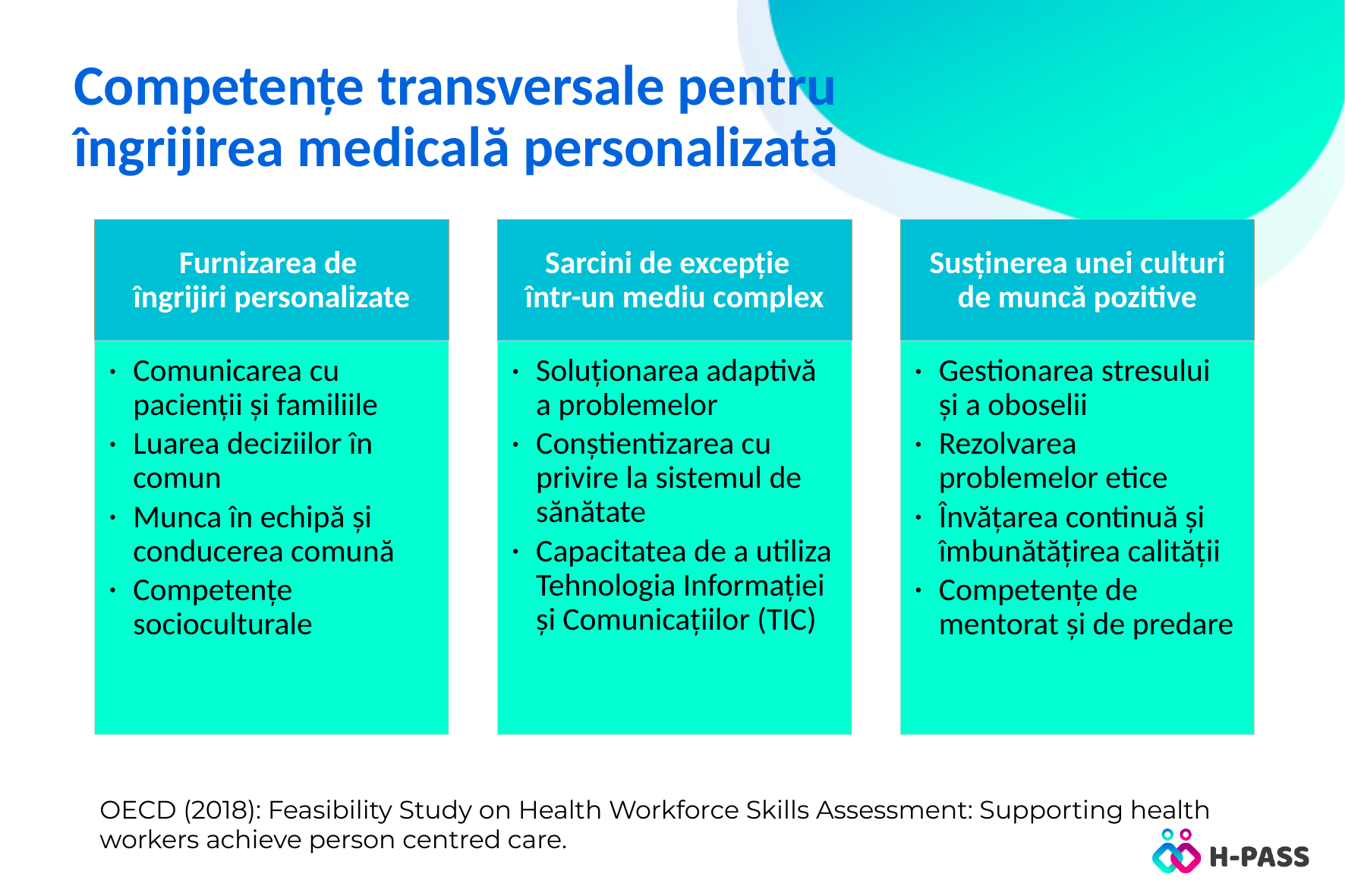

# Competențe transversale pentru                  îngrijirea medicală personalizată

Furnizarea de
îngrijiri personalizate

Sarcini de excepție   într-un mediu complex

Susținerea unei culturi de muncă pozitive

Comunicarea cu pacienții și familiile
Luarea deciziilor în comun
Munca în echipă și conducerea comună
Competențe socioculturale

Soluționarea adaptivă a problemelor
Conștientizarea cu privire la sistemul de sănătate
Capacitatea de a utiliza Tehnologia Informației și Comunicațiilor (TIC)

Gestionarea stresului și a oboselii
Rezolvarea problemelor etice
Învățarea continuă și îmbunătățirea calității
Competențe de mentorat și de predare

OECD (2018): Feasibility Study on Health Workforce Skills Assessment: Supporting health workers achieve person centred care.